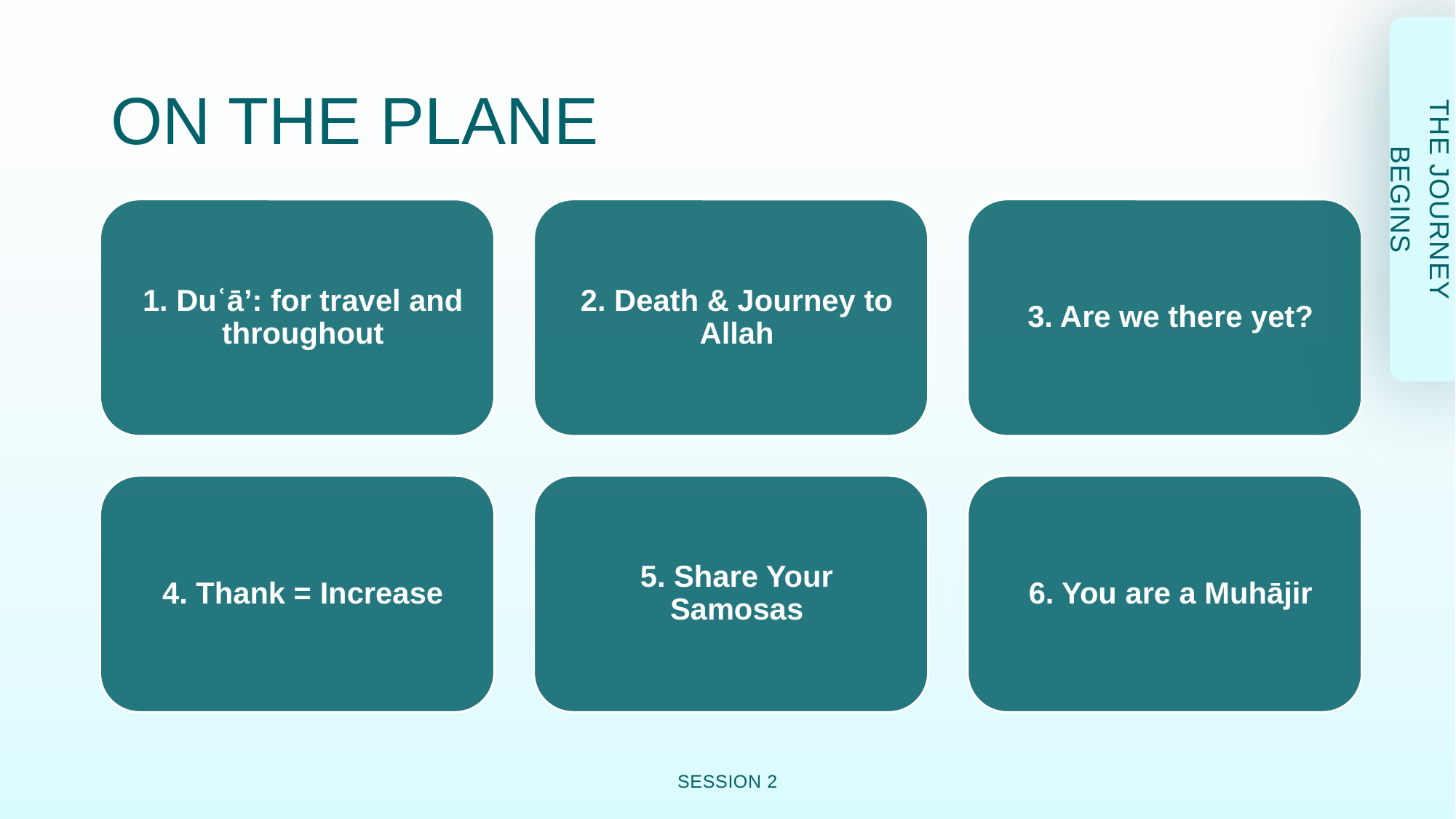

# ON THE PLANE
THE JOURNEY BEGINS
1. Duʿā’: for travel and throughout
2. Death & Journey to Allah
3. Are we there yet?
4. Thank = Increase
5. Share Your Samosas
6. You are a Muhājir
SESSION 2